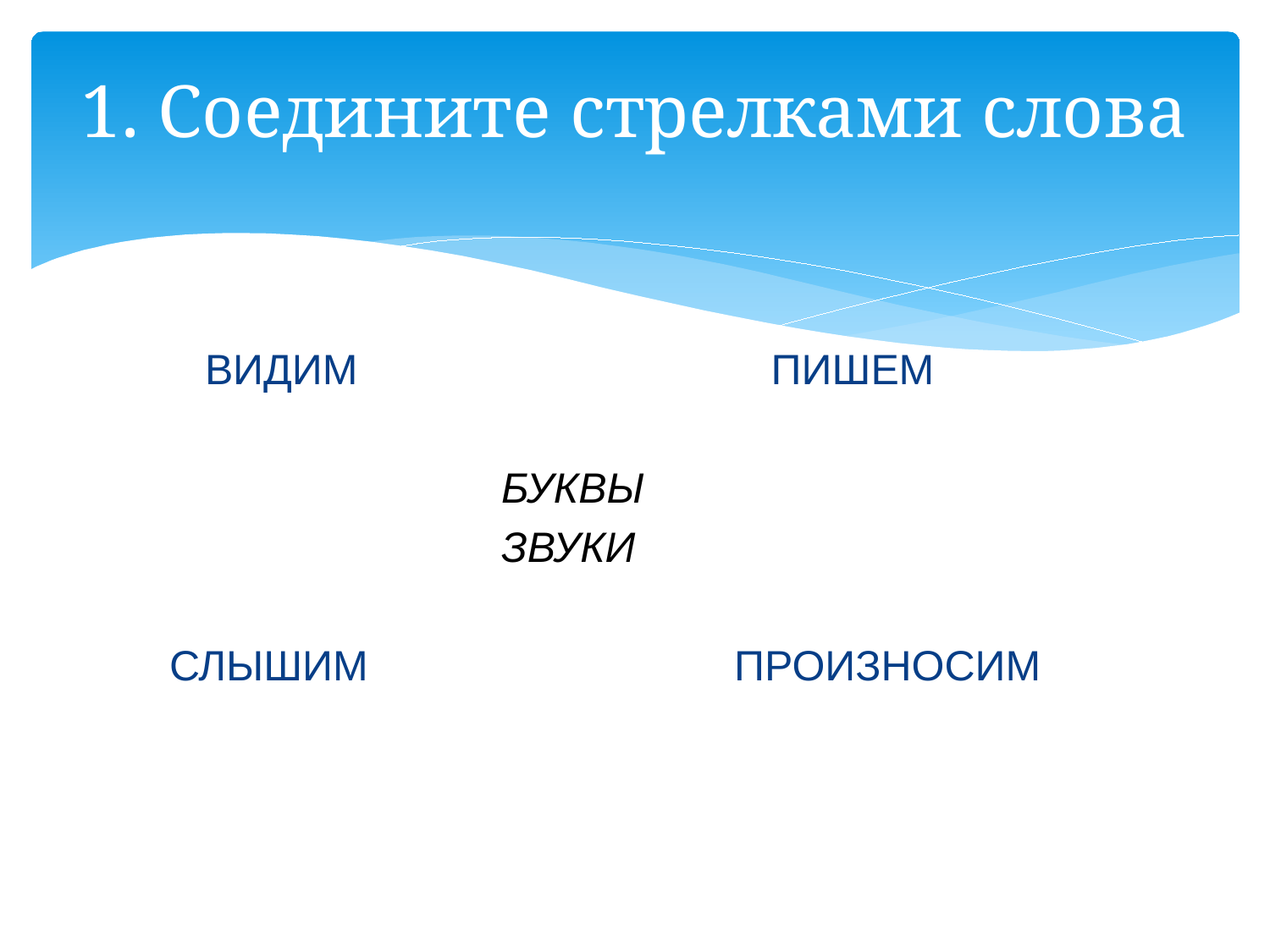

# 1. Соедините стрелками слова
      ВИДИМ                                   ПИШЕМ

                               БУКВЫ
                               ЗВУКИ

   СЛЫШИМ                               ПРОИЗНОСИМ